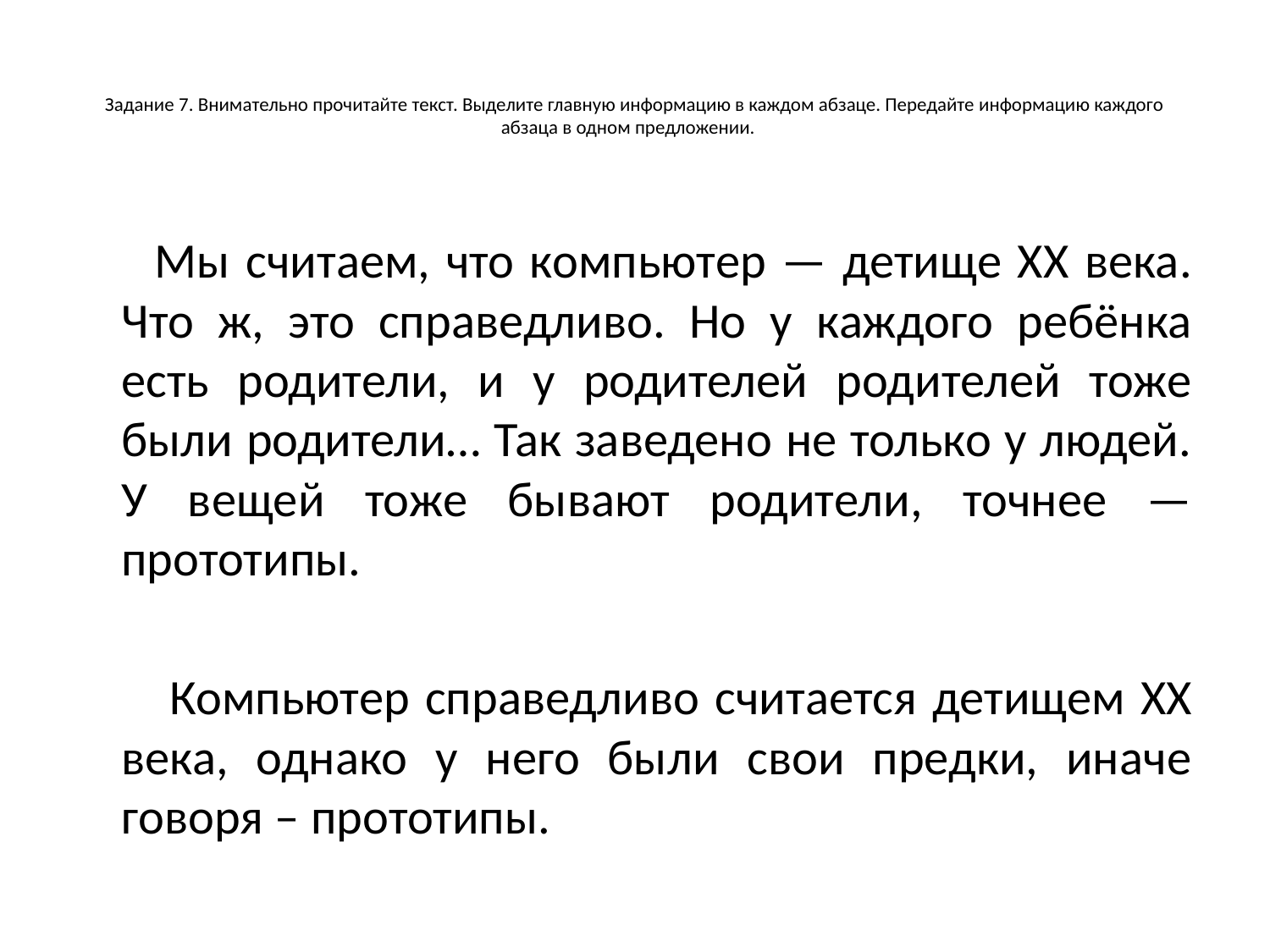

# Задание 7. Внимательно прочитайте текст. Выделите главную информацию в каждом абзаце. Передайте информацию каждого абзаца в одном предложении.
     Мы считаем, что компьютер — детище ХХ века. Что ж, это справедливо. Но у каждого ребёнка есть родители, и у родителей родителей тоже были родители… Так заведено не только у людей. У вещей тоже бывают родители, точнее — прототипы.

      Компьютер справедливо считается детищем ХХ века, однако у него были свои предки, иначе говоря – прототипы.